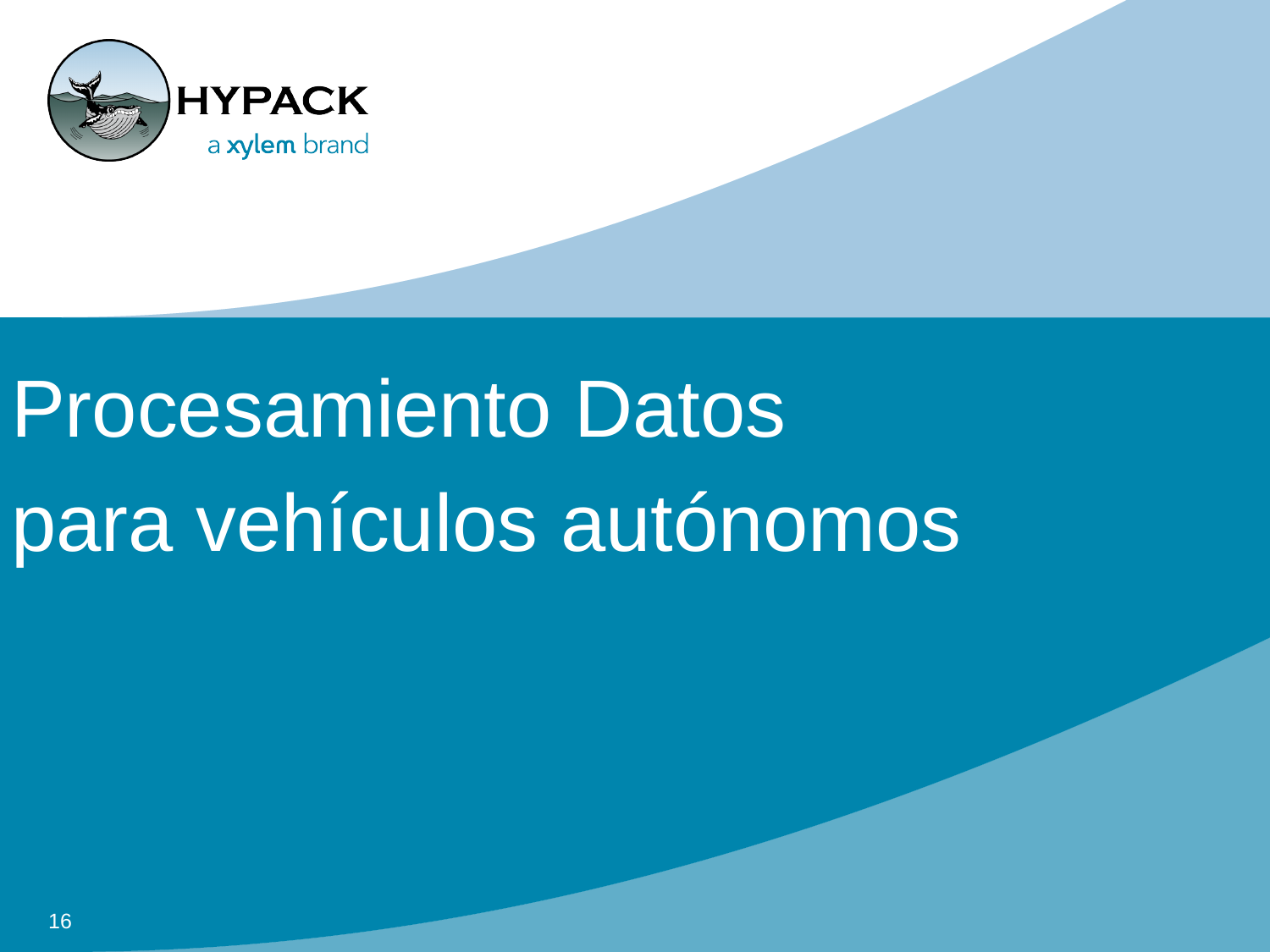

# Procesamiento Datos para vehículos autónomos
16